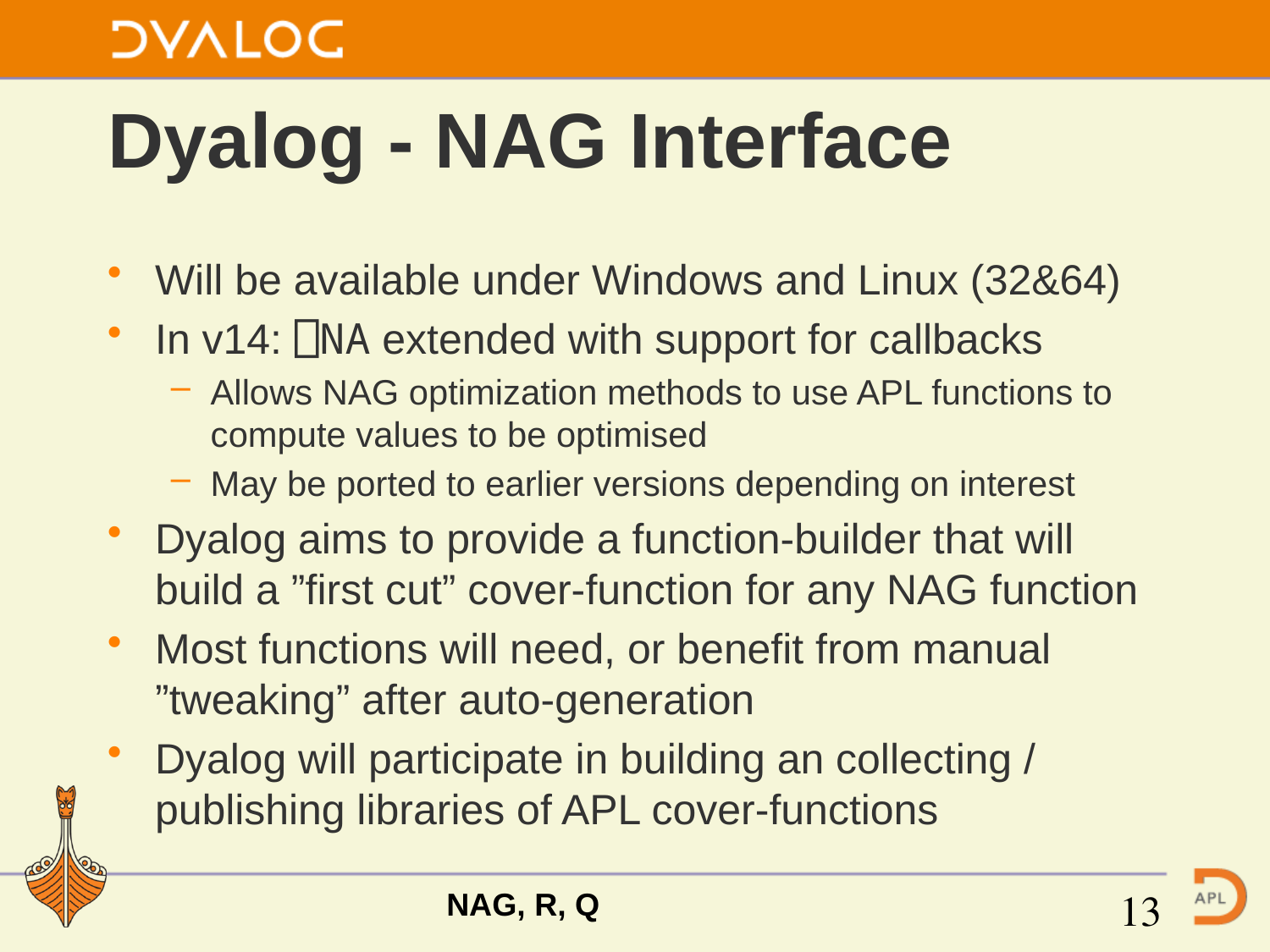

# Dyalog - NAG Interface
Will be available under Windows and Linux (32&64)
In v14: ⎕NA extended with support for callbacks
Allows NAG optimization methods to use APL functions to compute values to be optimised
May be ported to earlier versions depending on interest
Dyalog aims to provide a function-builder that will build a ”first cut” cover-function for any NAG function
Most functions will need, or benefit from manual ”tweaking” after auto-generation
Dyalog will participate in building an collecting / publishing libraries of APL cover-functions
NAG, R, Q
13